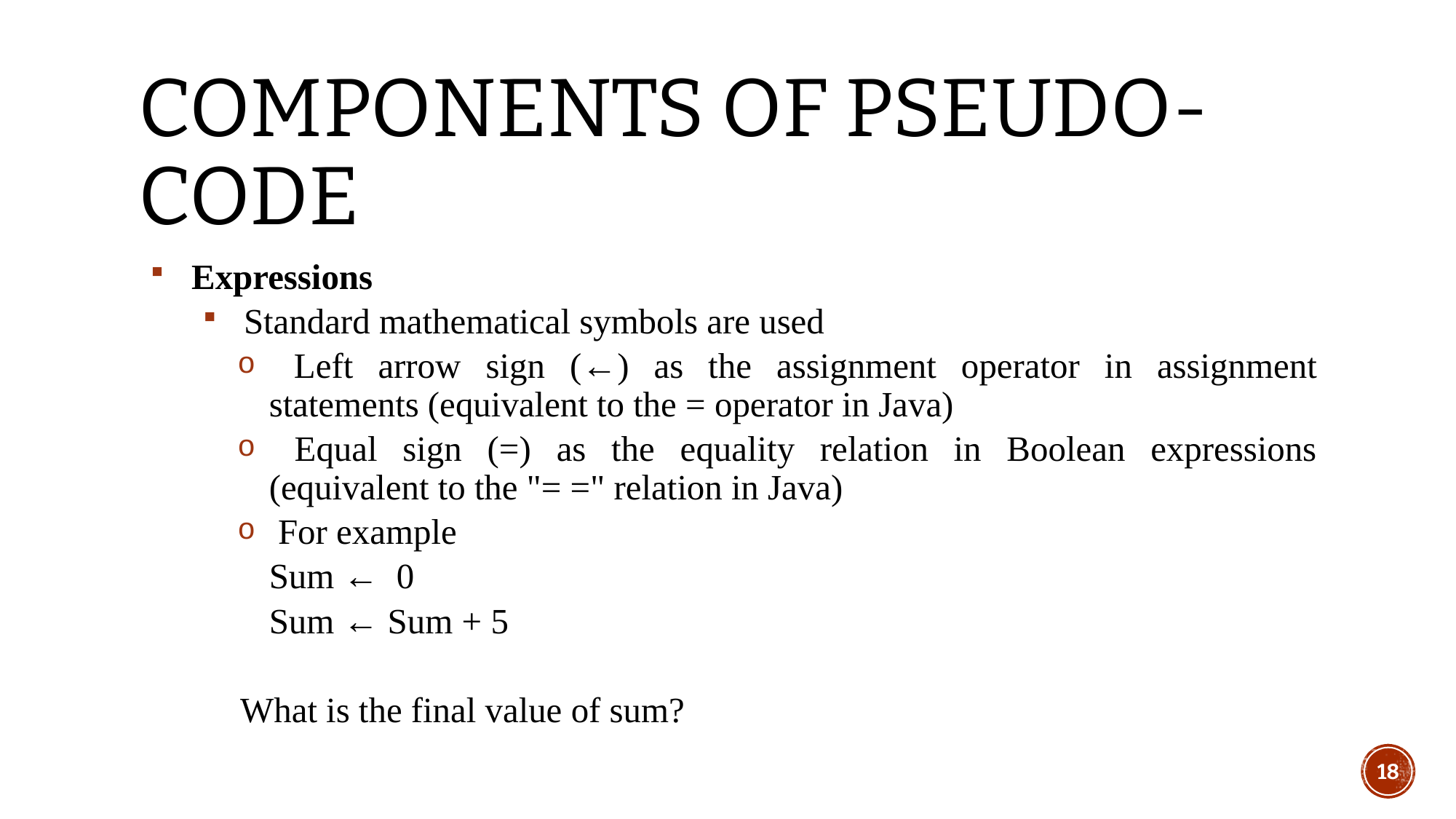

# Components of Pseudo-code
Expressions
 Standard mathematical symbols are used
 Left arrow sign (←) as the assignment operator in assignment statements (equivalent to the = operator in Java)
 Equal sign (=) as the equality relation in Boolean expressions (equivalent to the "= =" relation in Java)
 For example
		Sum ←  0
		Sum ← Sum + 5

What is the final value of sum?

18